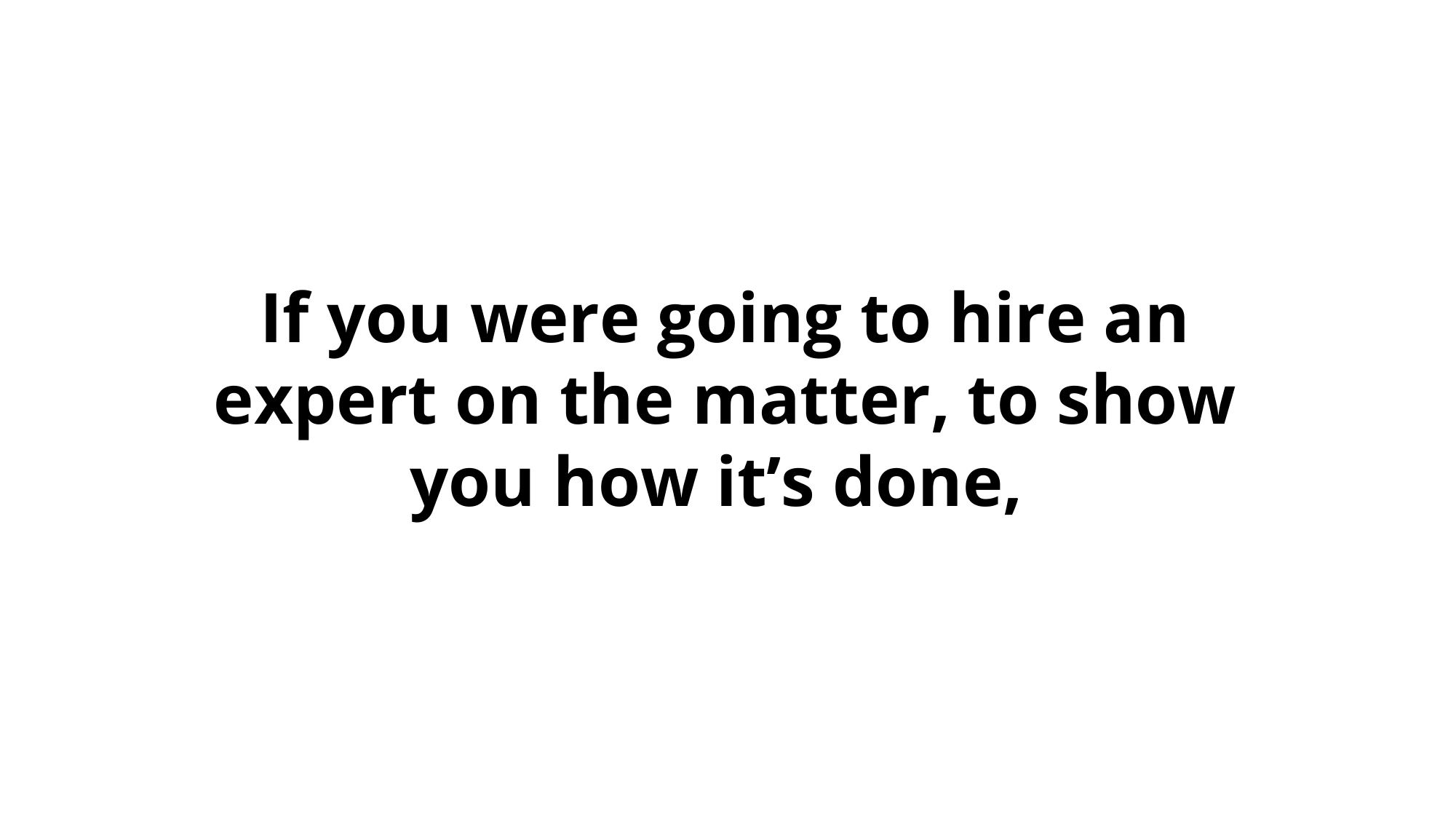

If you were going to hire an expert on the matter, to show you how it’s done,